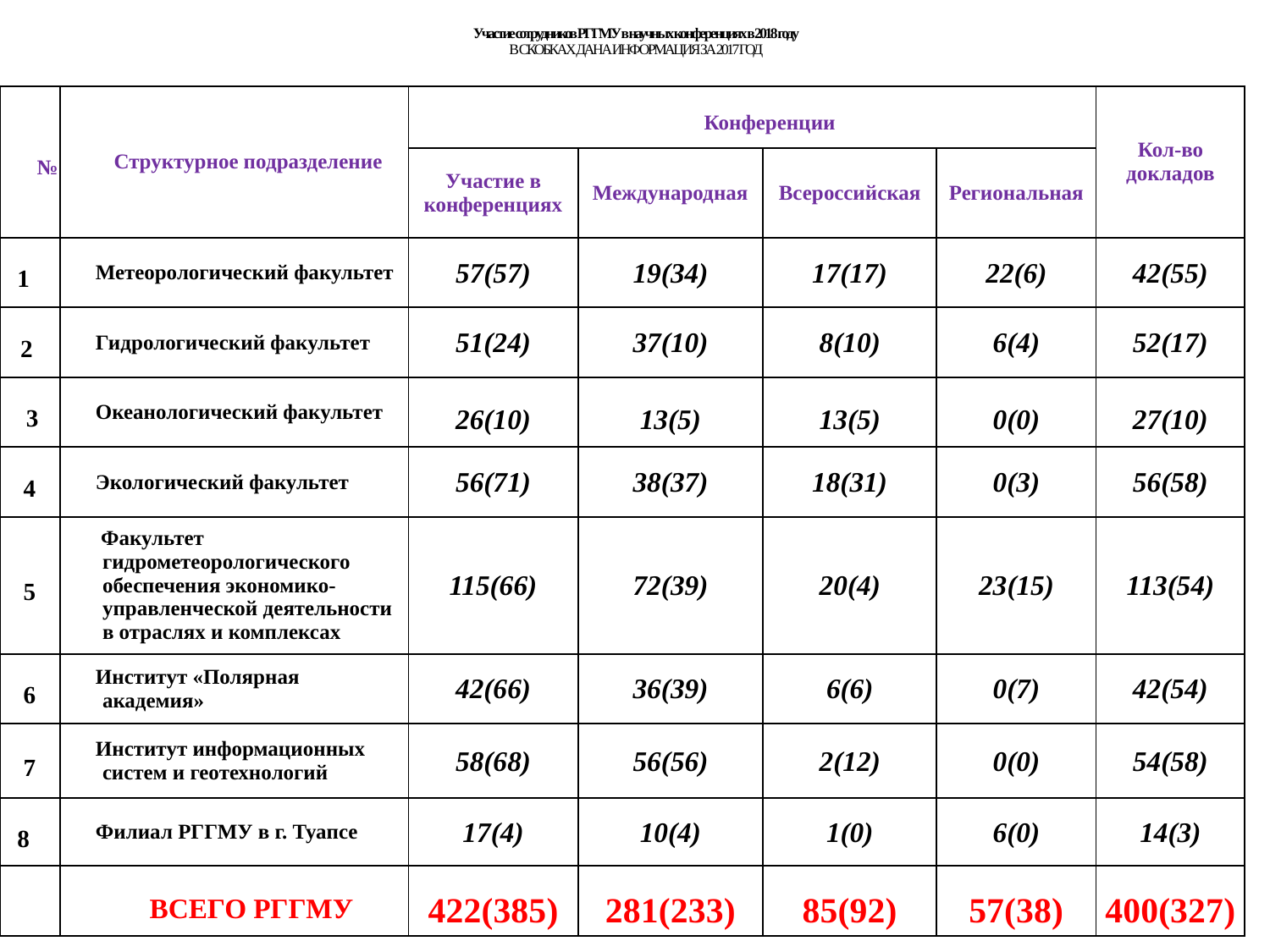

# Участие сотрудников РГГМУ в научных конференциях в 2018 году В СКОБКАХ ДАНА ИНФОРМАЦИЯ ЗА 2017 ГОД
| № | Структурное подразделение | Конференции |  |  |  | Кол-во докладов |
| --- | --- | --- | --- | --- | --- | --- |
|  |  | Участие в конференциях | Международная | Всероссийская | Региональная |  |
| 1 | Метеорологический факультет | 57(57) | 19(34) | 17(17) | 22(6) | 42(55) |
| 2 | Гидрологический факультет | 51(24) | 37(10) | 8(10) | 6(4) | 52(17) |
| 3 | Океанологический факультет | 26(10) | 13(5) | 13(5) | 0(0) | 27(10) |
| 4 | Экологический факультет | 56(71) | 38(37) | 18(31) | 0(3) | 56(58) |
| 5 | Факультет гидрометеорологического обеспечения экономико-управленческой деятельности в отраслях и комплексах | 115(66) | 72(39) | 20(4) | 23(15) | 113(54) |
| 6 | Институт «Полярная академия» | 42(66) | 36(39) | 6(6) | 0(7) | 42(54) |
| 7 | Институт информационных систем и геотехнологий | 58(68) | 56(56) | 2(12) | 0(0) | 54(58) |
| 8 | Филиал РГГМУ в г. Туапсе | 17(4) | 10(4) | 1(0) | 6(0) | 14(3) |
|  | ВСЕГО РГГМУ | 422(385) | 281(233) | 85(92) | 57(38) | 400(327) |